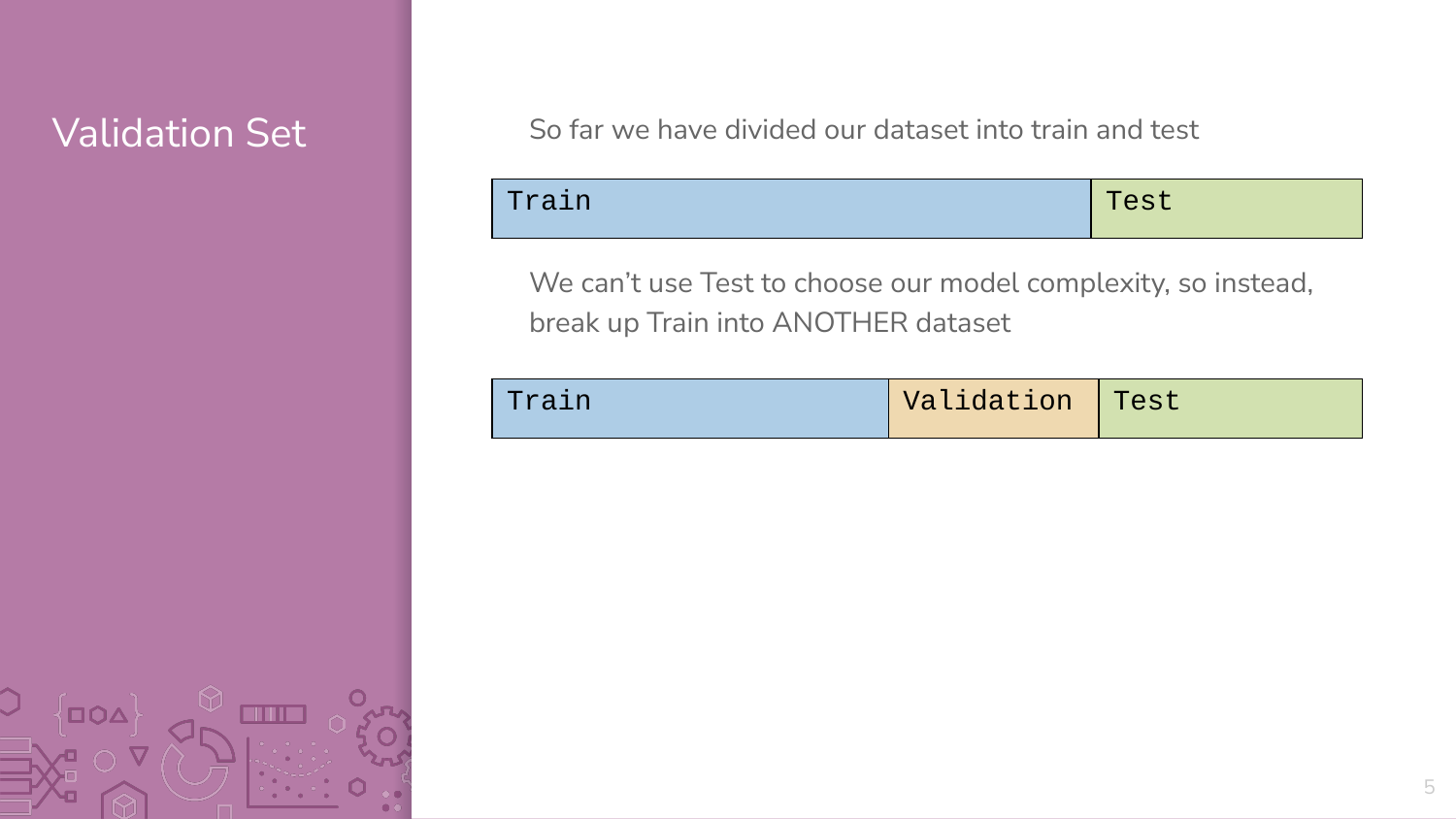

# Validation Set
So far we have divided our dataset into train and test

We can’t use Test to choose our model complexity, so instead, break up Train into ANOTHER dataset

| Train | Test |
| --- | --- |
| Train | Validation | Test |
| --- | --- | --- |
5